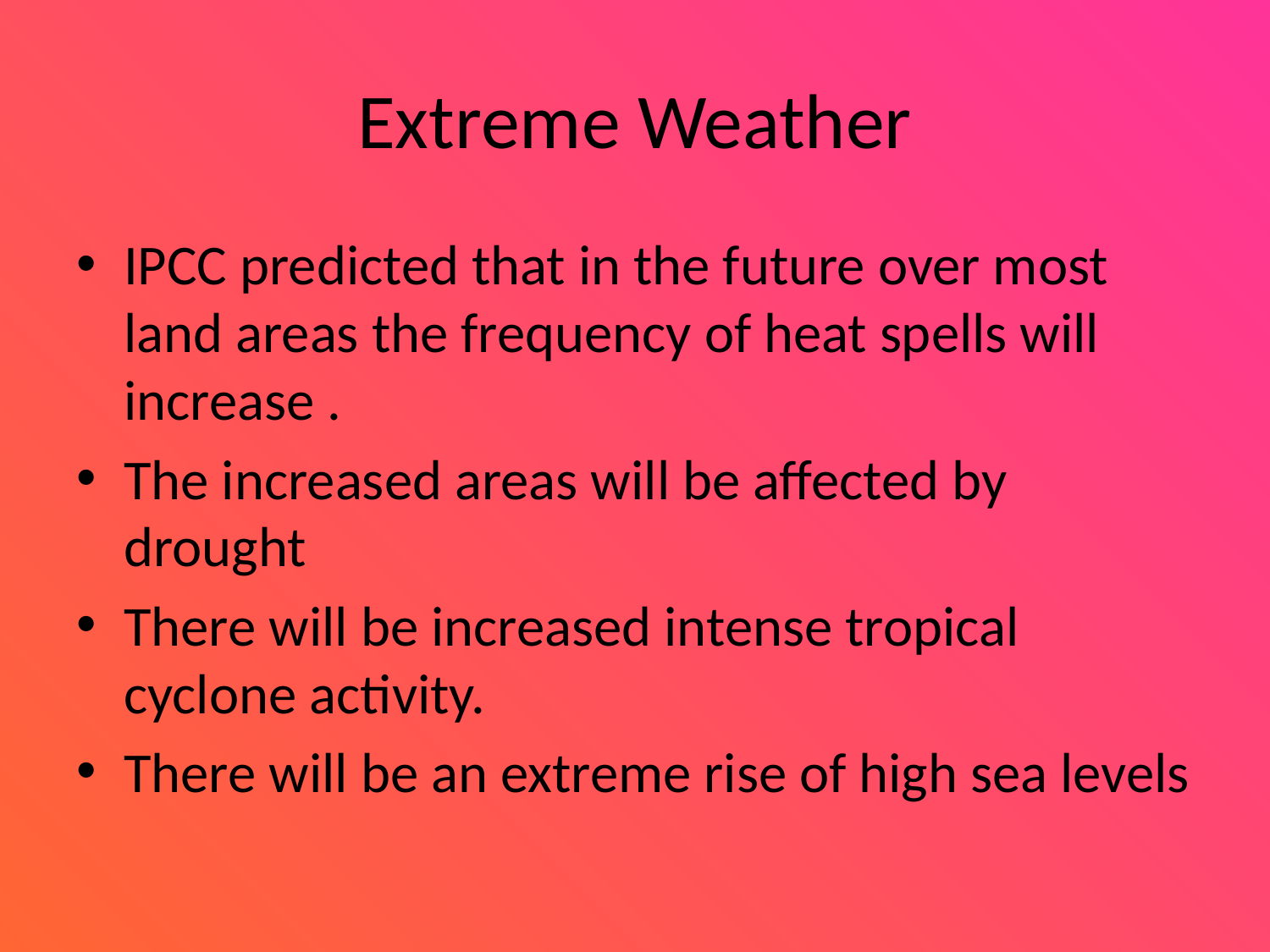

# Extreme Weather
IPCC predicted that in the future over most land areas the frequency of heat spells will increase .
The increased areas will be affected by drought
There will be increased intense tropical cyclone activity.
There will be an extreme rise of high sea levels